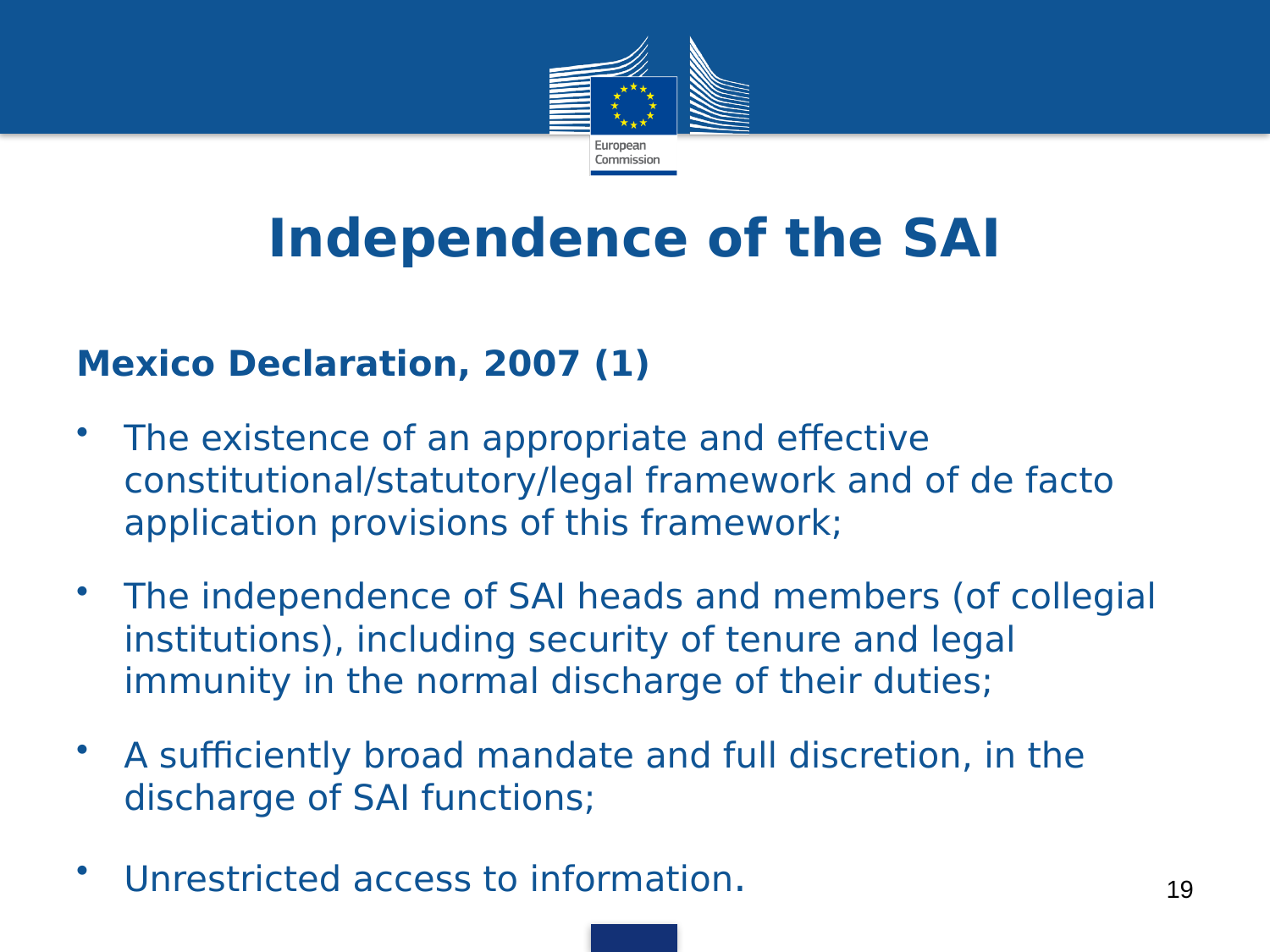

# Independence of the SAI
Mexico Declaration, 2007 (1)
The existence of an appropriate and effective constitutional/statutory/legal framework and of de facto application provisions of this framework;
The independence of SAI heads and members (of collegial institutions), including security of tenure and legal immunity in the normal discharge of their duties;
A sufficiently broad mandate and full discretion, in the discharge of SAI functions;
Unrestricted access to information.
19